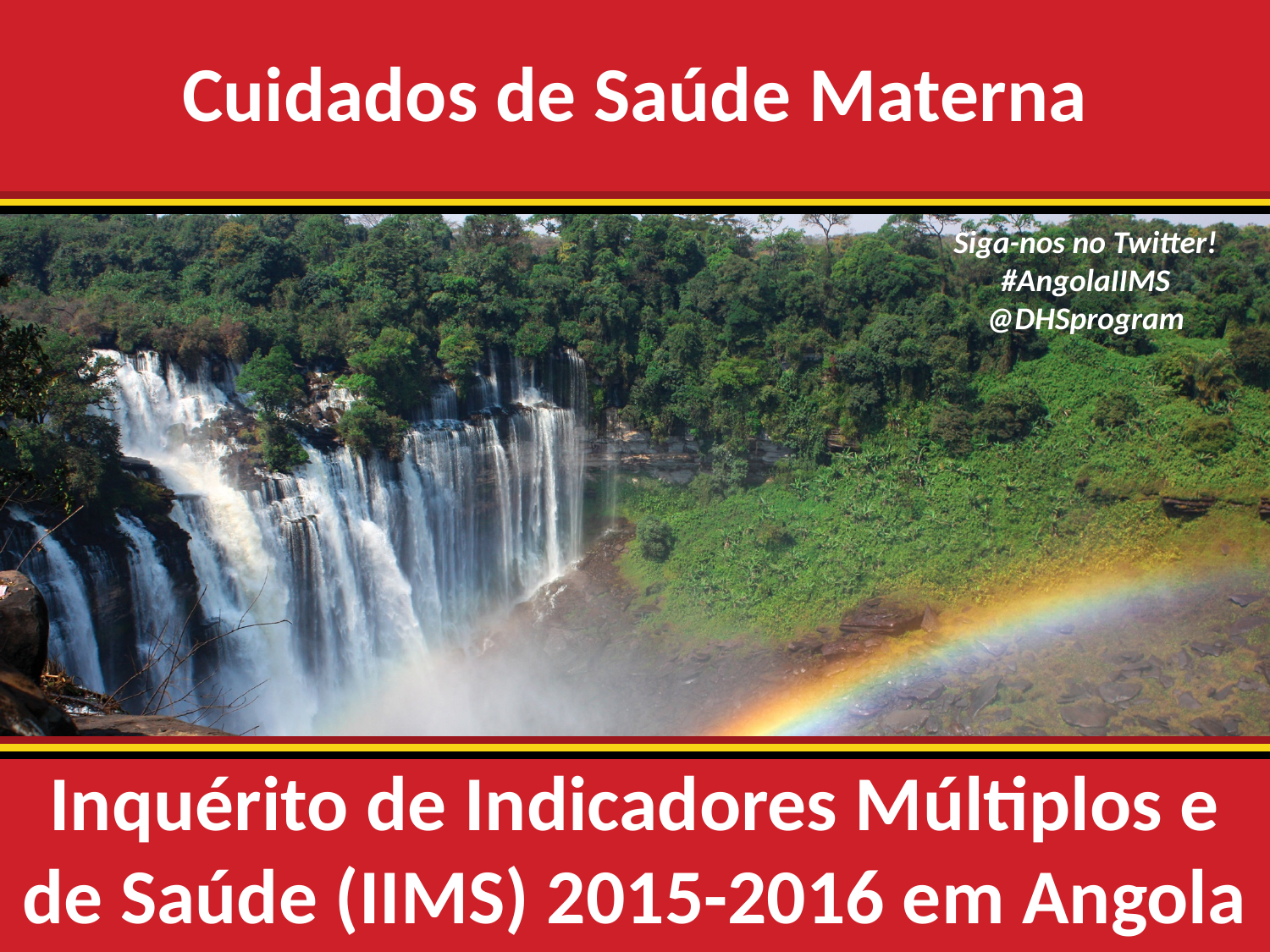

Cuidados de Saúde Materna
Siga-nos no Twitter!
#AngolaIIMS
@DHSprogram